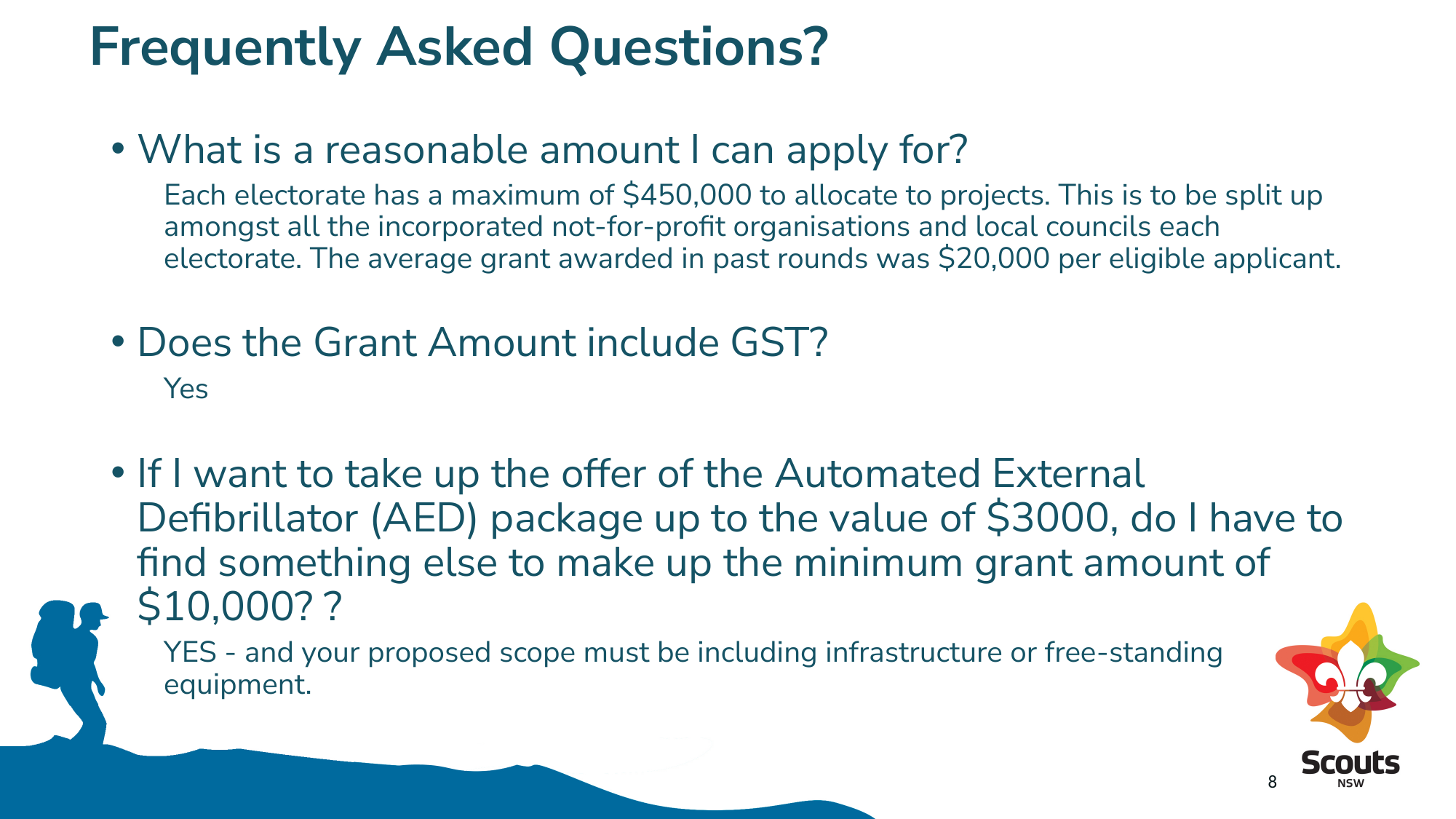

# Frequently Asked Questions?
What is a reasonable amount I can apply for?
Each electorate has a maximum of $450,000 to allocate to projects. This is to be split up amongst all the incorporated not-for-profit organisations and local councils each electorate. The average grant awarded in past rounds was $20,000 per eligible applicant.
Does the Grant Amount include GST?
Yes

If I want to take up the offer of the Automated External Defibrillator (AED) package up to the value of $3000, do I have to find something else to make up the minimum grant amount of $10,000? ?
YES - and your proposed scope must be including infrastructure or free-standing equipment.

8